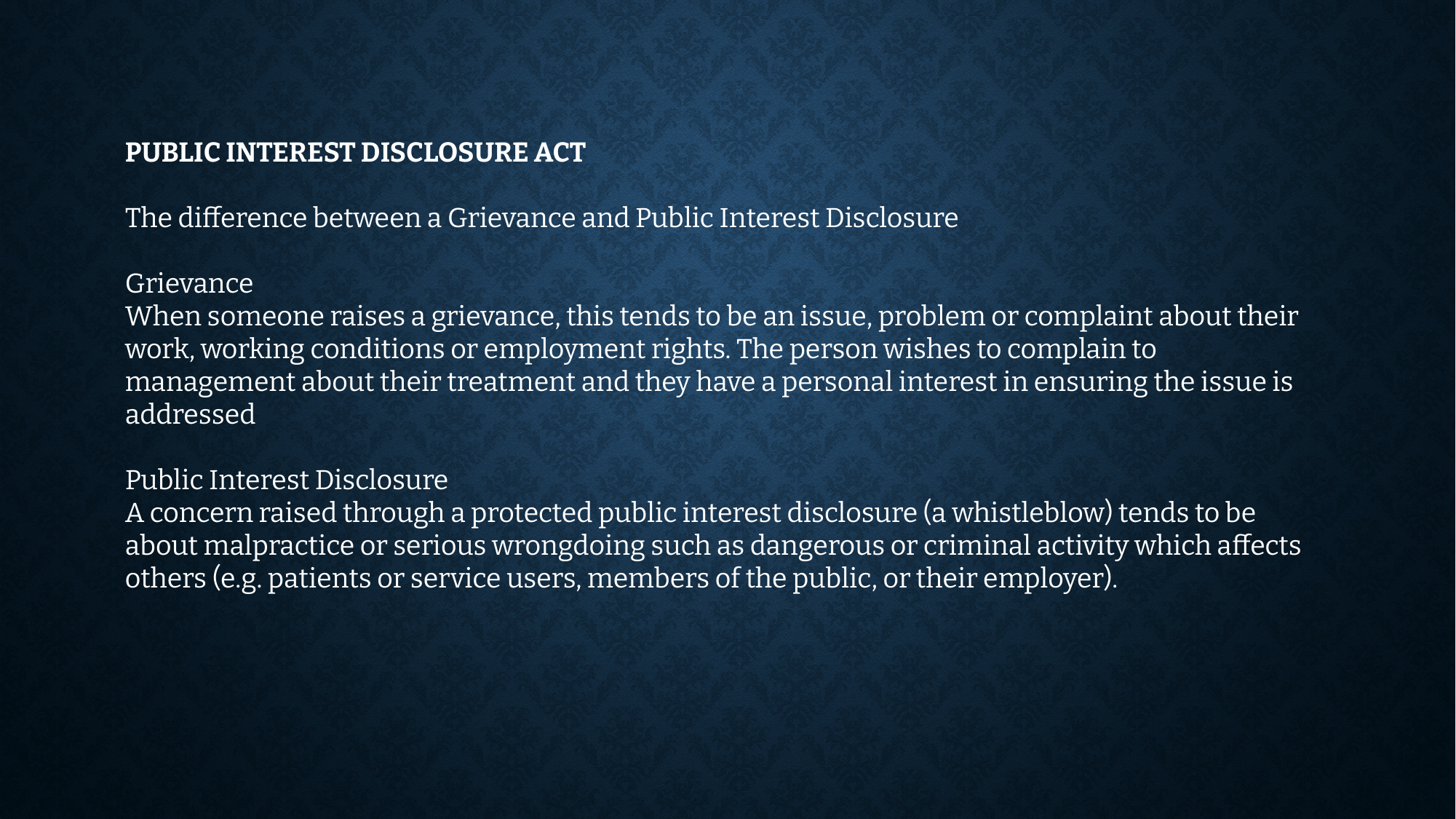

PUBLIC INTEREST DISCLOSURE ACT

The difference between a Grievance and Public Interest Disclosure

Grievance
When someone raises a grievance, this tends to be an issue, problem or complaint about their work, working conditions or employment rights. The person wishes to complain to management about their treatment and they have a personal interest in ensuring the issue is addressed

Public Interest Disclosure
A concern raised through a protected public interest disclosure (a whistleblow) tends to be about malpractice or serious wrongdoing such as dangerous or criminal activity which affects others (e.g. patients or service users, members of the public, or their employer).